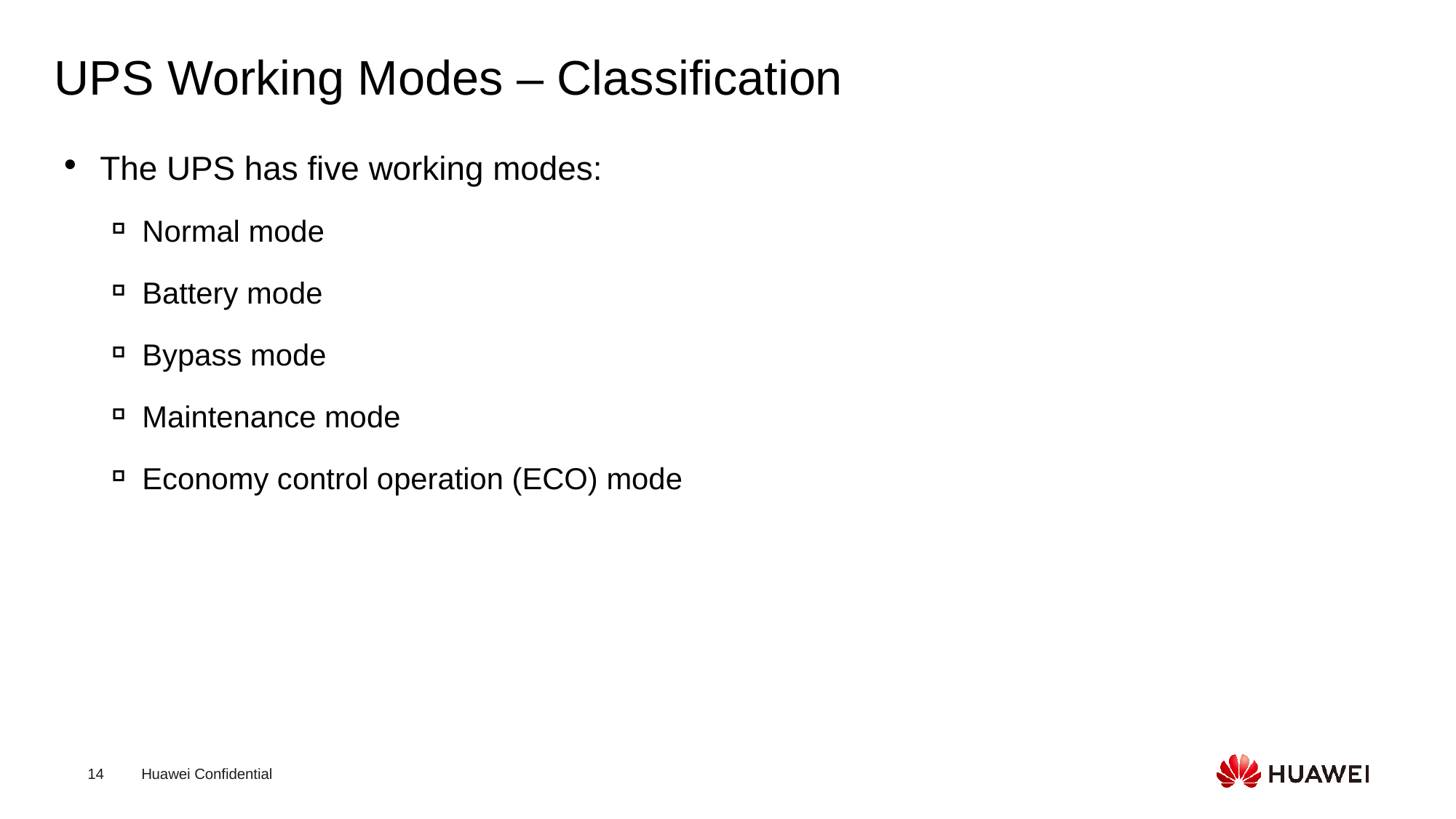

# UPS Working Modes – Classification
The UPS has five working modes:
Normal mode
Battery mode
Bypass mode
Maintenance mode
Economy control operation (ECO) mode